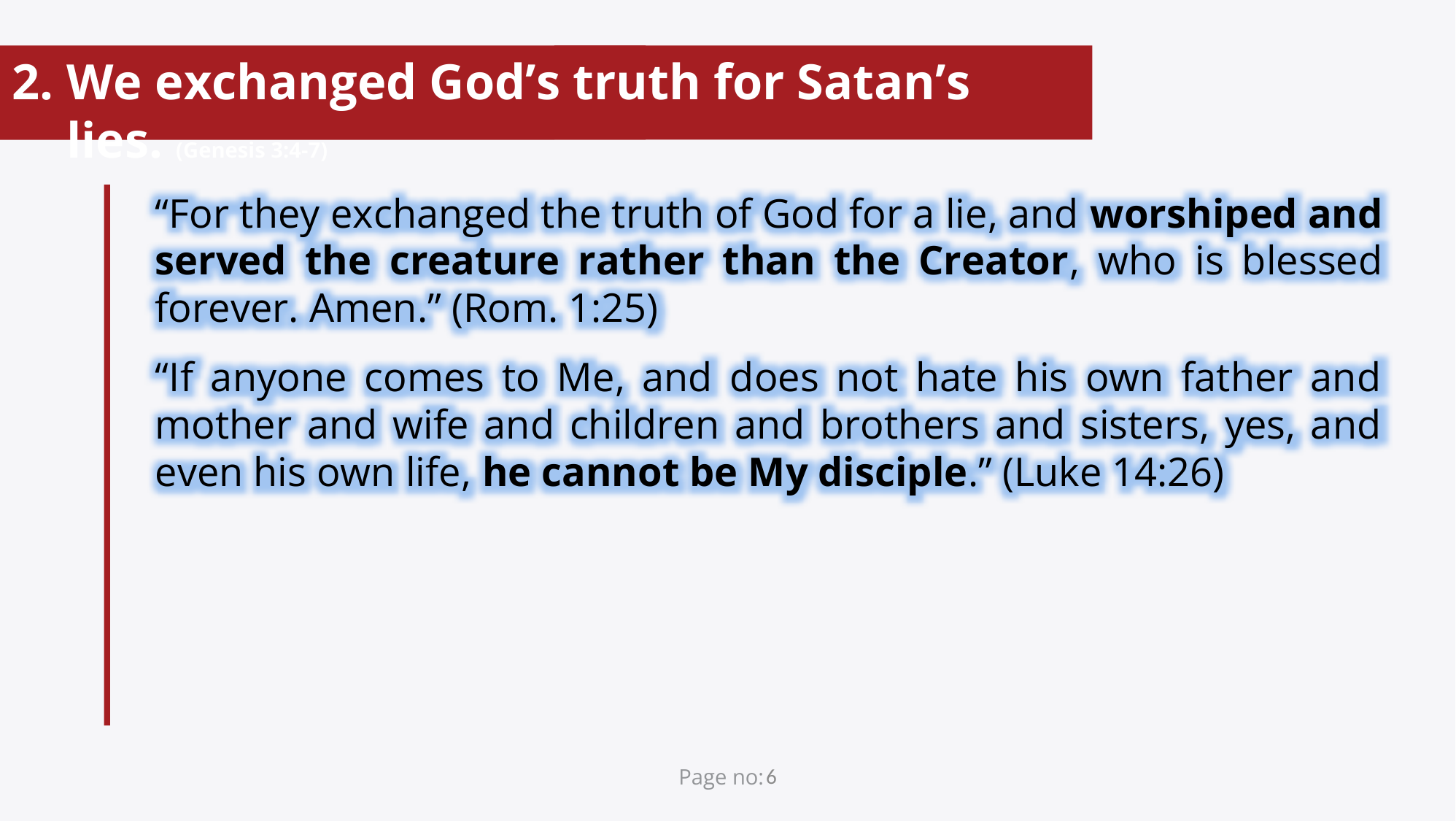

We exchanged God’s truth for Satan’s lies. (Genesis 3:4-7)

“For they exchanged the truth of God for a lie, and worshiped and served the creature rather than the Creator, who is blessed forever. Amen.” (Rom. 1:25)
“If anyone comes to Me, and does not hate his own father and mother and wife and children and brothers and sisters, yes, and even his own life, he cannot be My disciple.” (Luke 14:26)